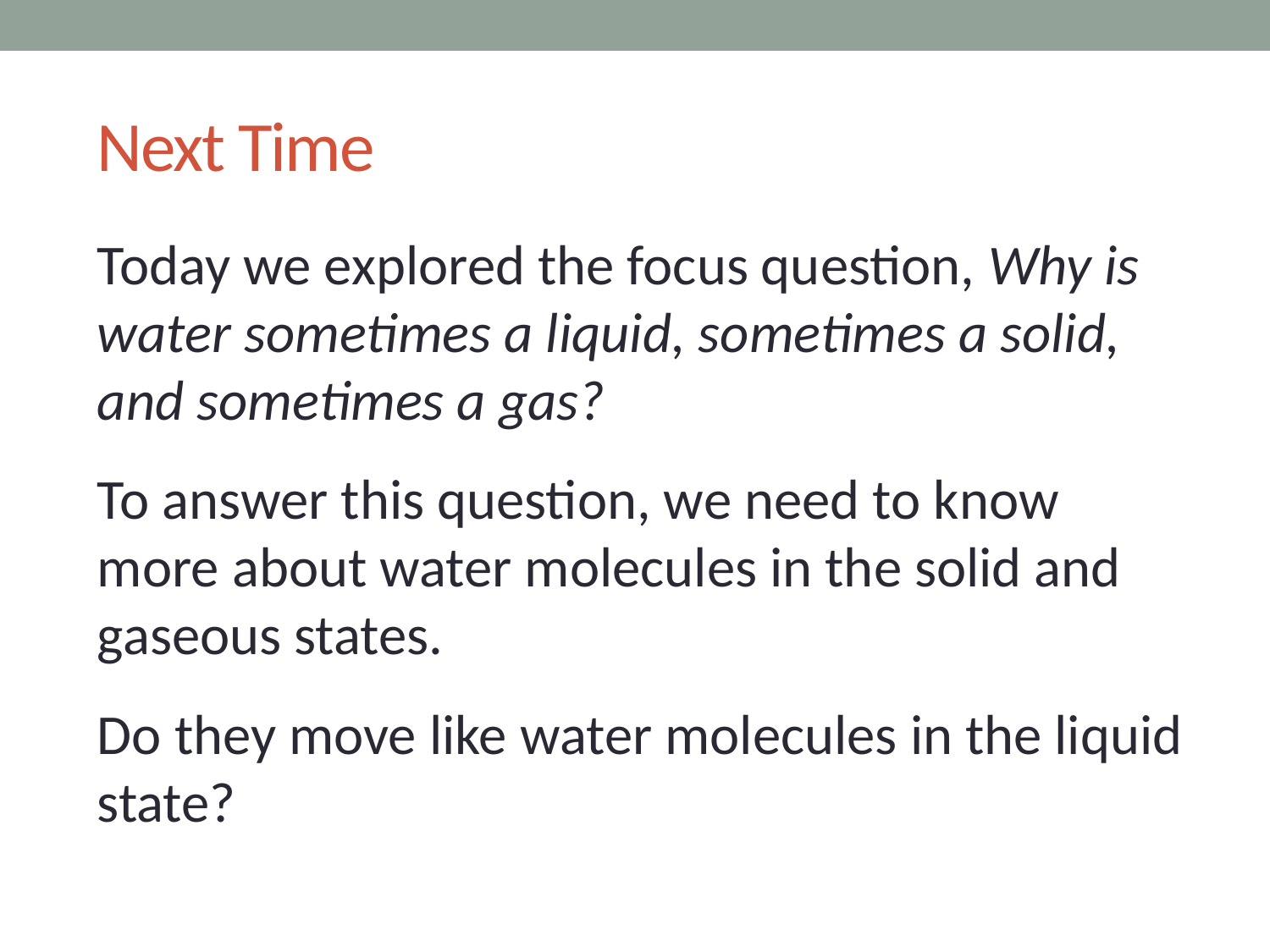

# Next Time
Today we explored the focus question, Why is water sometimes a liquid, sometimes a solid, and sometimes a gas?
To answer this question, we need to know more about water molecules in the solid and gaseous states.
Do they move like water molecules in the liquid state?